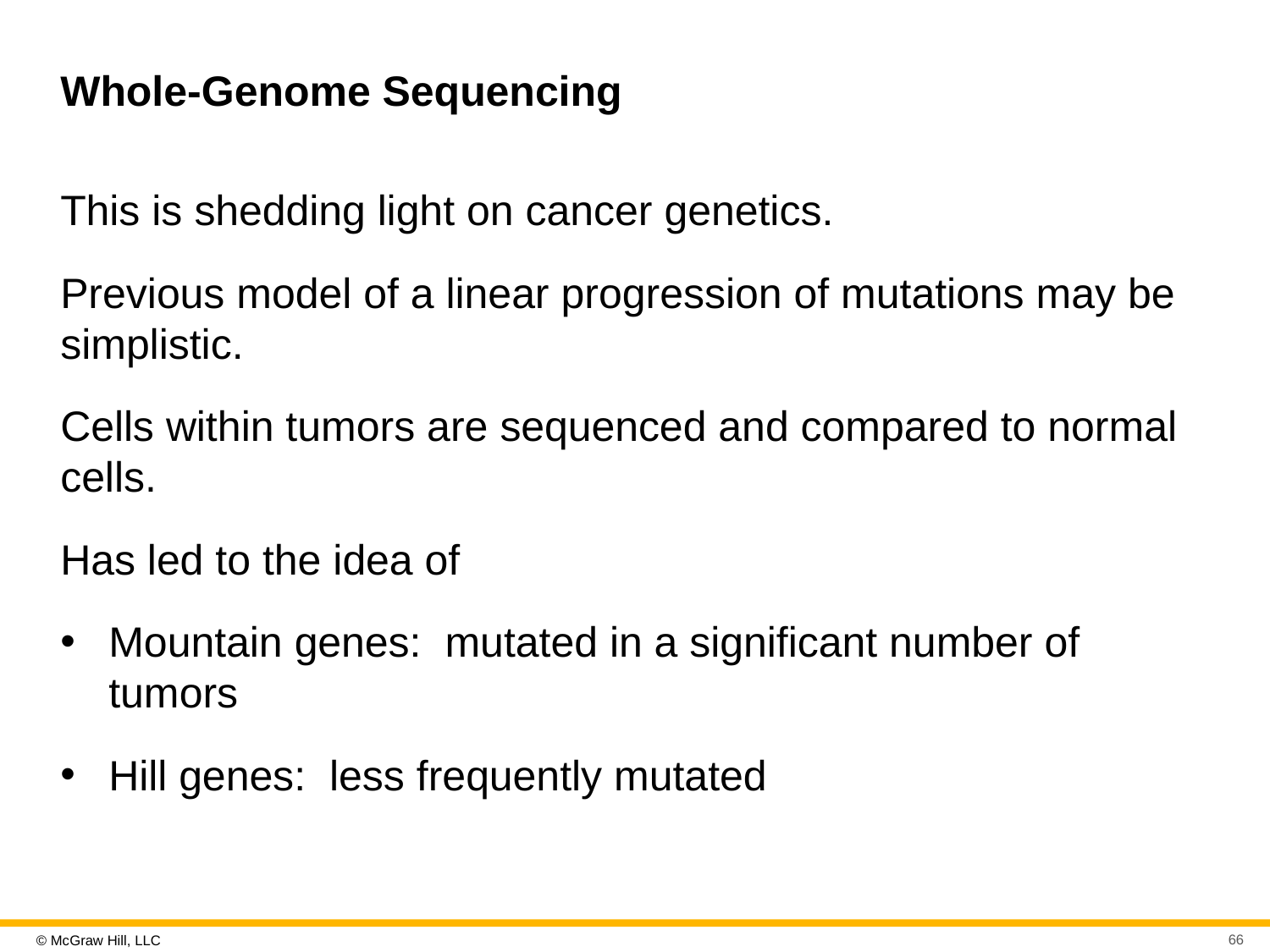

# Whole-Genome Sequencing
This is shedding light on cancer genetics.
Previous model of a linear progression of mutations may be simplistic.
Cells within tumors are sequenced and compared to normal cells.
Has led to the idea of
Mountain genes:  mutated in a significant number of tumors
Hill genes:  less frequently mutated
66